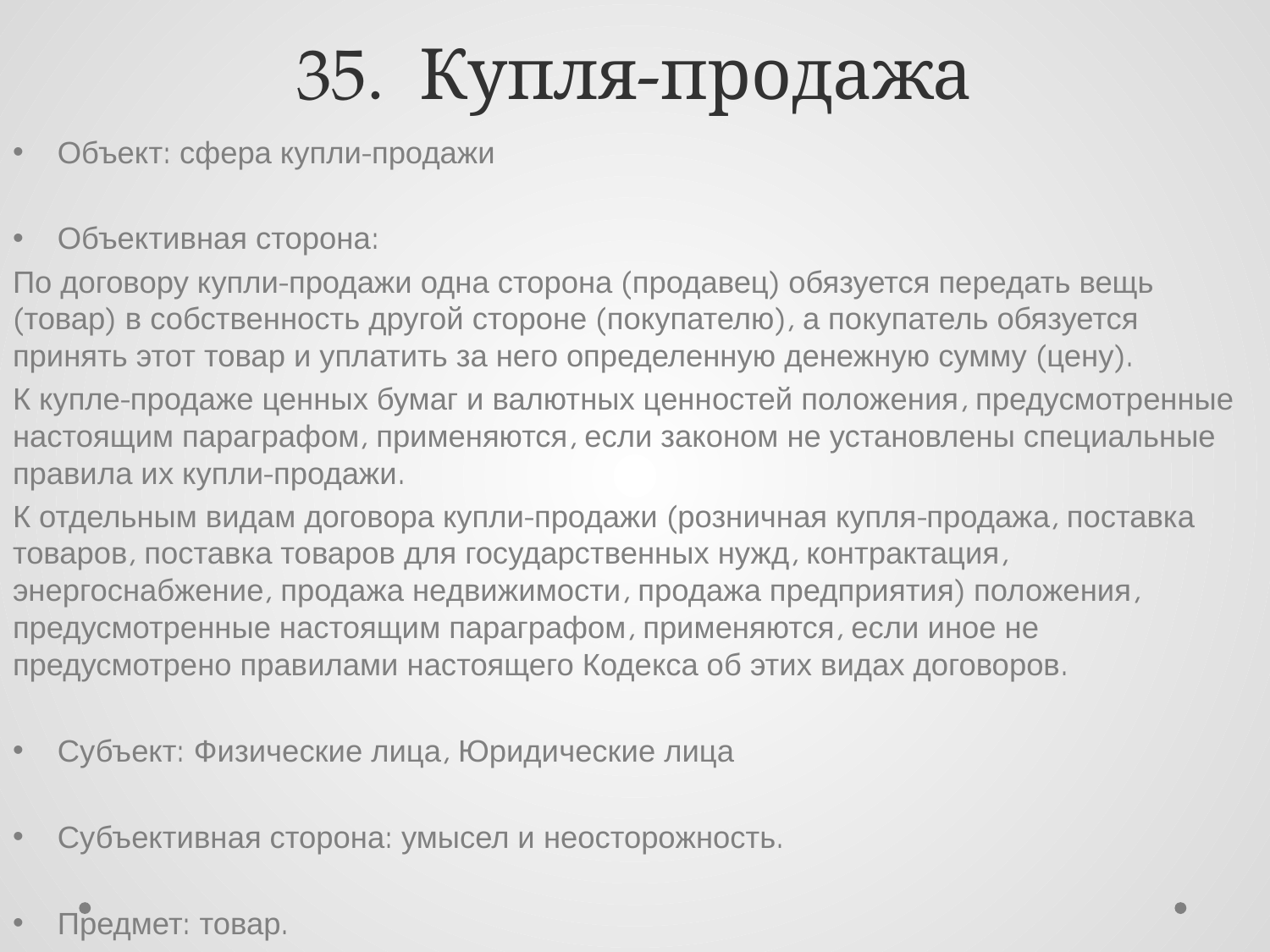

# 35.  Купля-продажа
Объект: сфера купли-продажи

Объективная сторона:
По договору купли-продажи одна сторона (продавец) обязуется передать вещь (товар) в собственность другой стороне (покупателю), а покупатель обязуется принять этот товар и уплатить за него определенную денежную сумму (цену).
К купле-продаже ценных бумаг и валютных ценностей положения, предусмотренные настоящим параграфом, применяются, если законом не установлены специальные правила их купли-продажи.
К отдельным видам договора купли-продажи (розничная купля-продажа, поставка товаров, поставка товаров для государственных нужд, контрактация, энергоснабжение, продажа недвижимости, продажа предприятия) положения, предусмотренные настоящим параграфом, применяются, если иное не предусмотрено правилами настоящего Кодекса об этих видах договоров.

Субъект: Физические лица, Юридические лица

Субъективная сторона: умысел и неосторожность.

Предмет: товар.